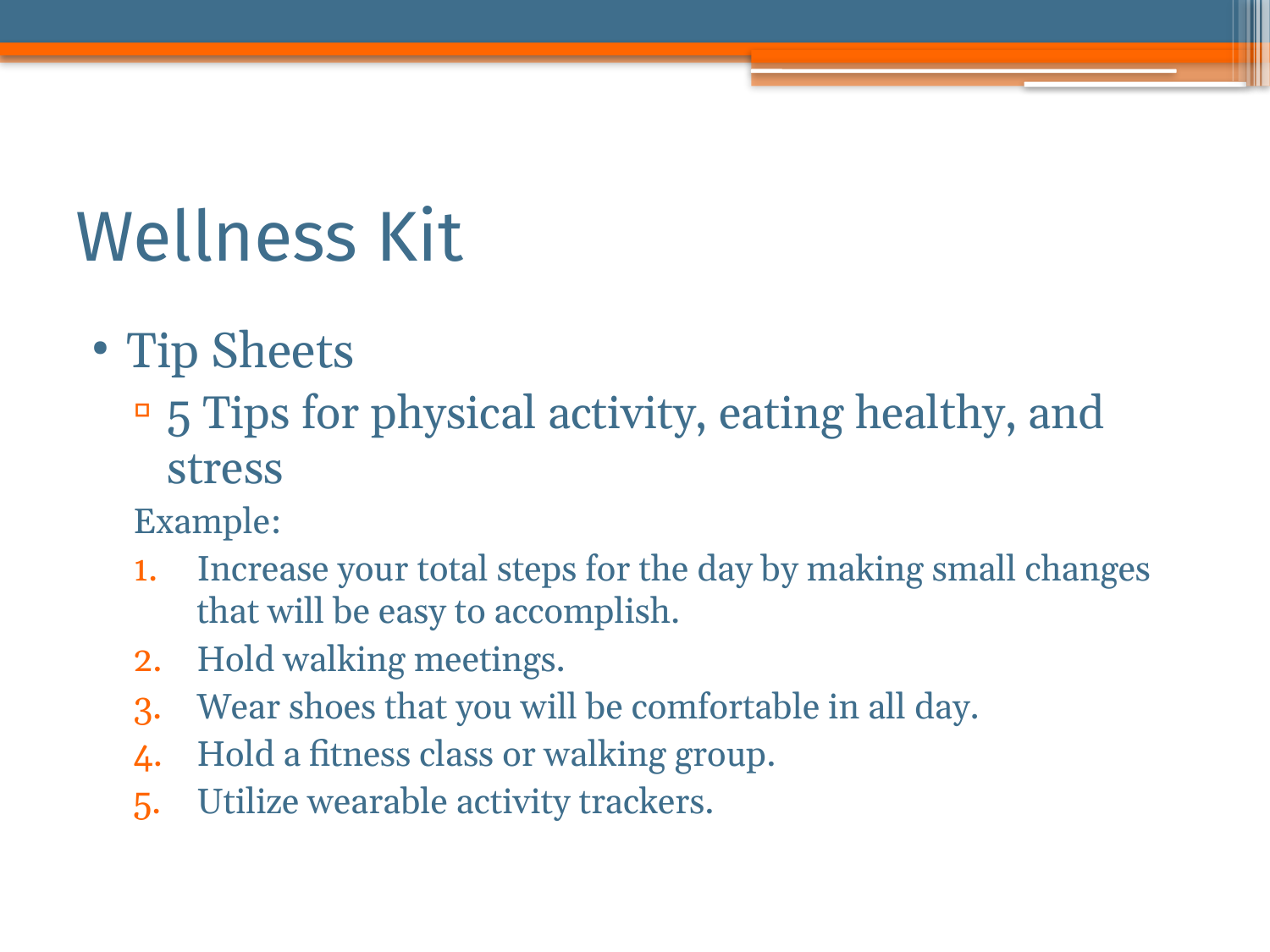

# Wellness Kit
Tip Sheets
5 Tips for physical activity, eating healthy, and stress
Example:
Increase your total steps for the day by making small changes that will be easy to accomplish.
Hold walking meetings.
Wear shoes that you will be comfortable in all day.
Hold a fitness class or walking group.
Utilize wearable activity trackers.